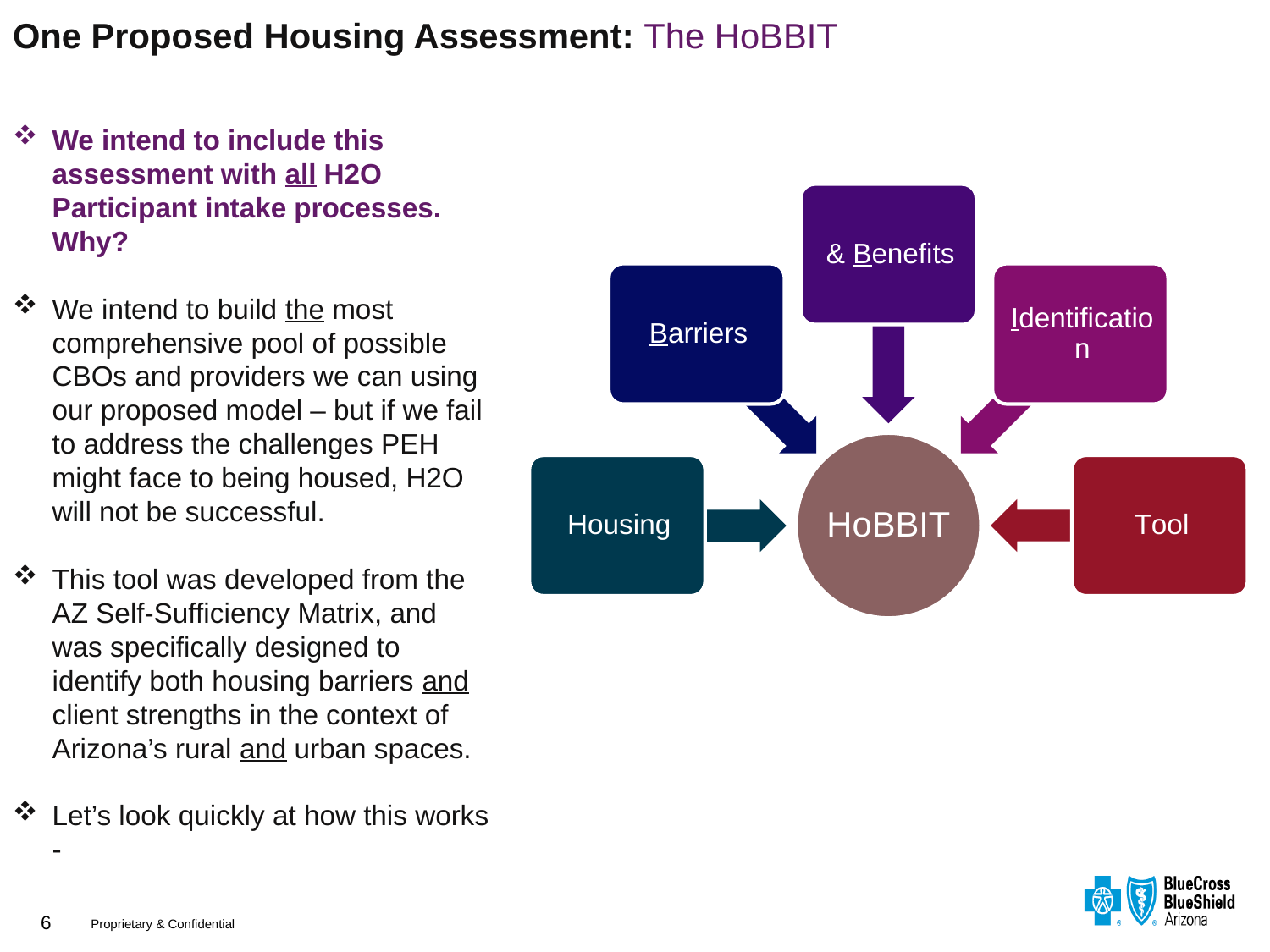

# One Proposed Housing Assessment: The HoBBIT
We intend to include this assessment with all H2O Participant intake processes. Why?

We intend to build the most comprehensive pool of possible CBOs and providers we can using our proposed model – but if we fail to address the challenges PEH might face to being housed, H2O will not be successful.

This tool was developed from the AZ Self-Sufficiency Matrix, and was specifically designed to identify both housing barriers and client strengths in the context of Arizona’s rural and urban spaces.

Let’s look quickly at how this works -
HoBBIT
Housing
Barriers
& Benefits
Identification
Tool